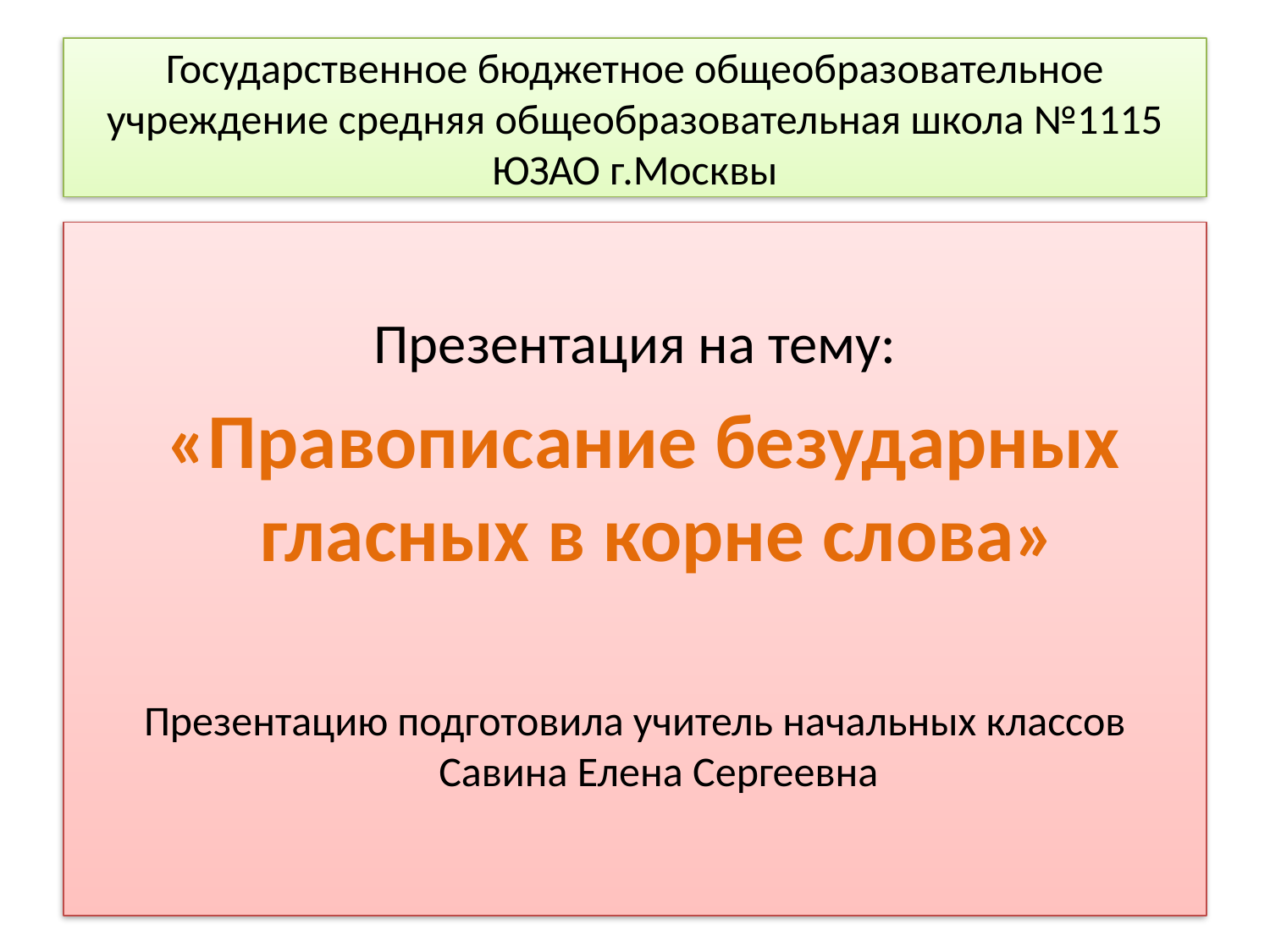

# Государственное бюджетное общеобразовательное учреждение средняя общеобразовательная школа №1115 ЮЗАО г.Москвы

Презентация на тему:
 «Правописание безударных гласных в корне слова»

Презентацию подготовила учитель начальных классов Савина Елена Сергеевна